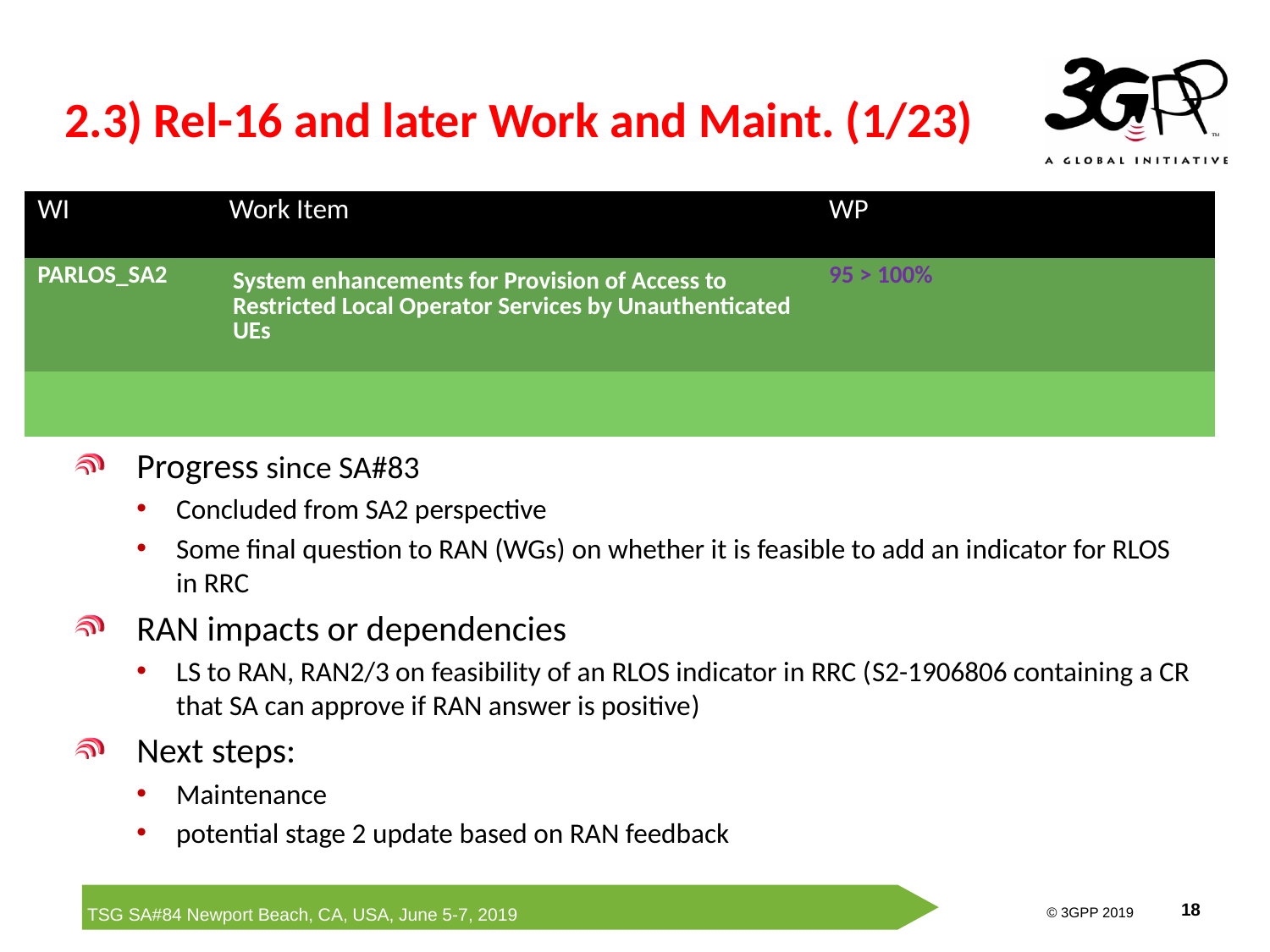

# 2.3) Rel-16 and later Work and Maint. (1/23)
| WI | Work Item | WP |  |  |
| --- | --- | --- | --- | --- |
| PARLOS\_SA2 | System enhancements for Provision of Access to Restricted Local Operator Services by Unauthenticated UEs | 95 > 100% |  |  |
|  |  |  |  |  |
Progress since SA#83
Concluded from SA2 perspective
Some final question to RAN (WGs) on whether it is feasible to add an indicator for RLOS in RRC
RAN impacts or dependencies
LS to RAN, RAN2/3 on feasibility of an RLOS indicator in RRC (S2-1906806 containing a CR that SA can approve if RAN answer is positive)
Next steps:
Maintenance
potential stage 2 update based on RAN feedback